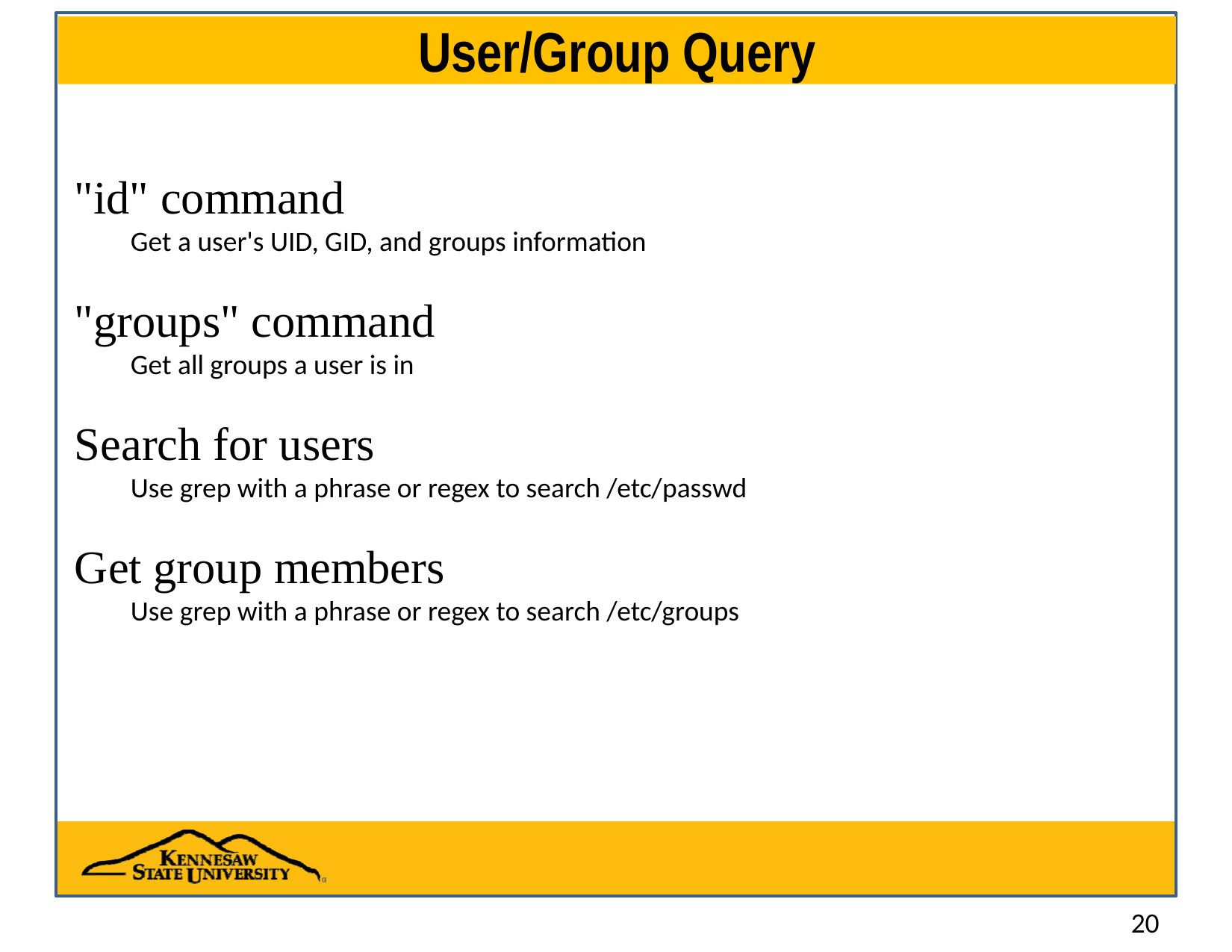

# User/Group Query
"id" command
Get a user's UID, GID, and groups information

"groups" command
Get all groups a user is in

Search for users
Use grep with a phrase or regex to search /etc/passwd

Get group members
Use grep with a phrase or regex to search /etc/groups